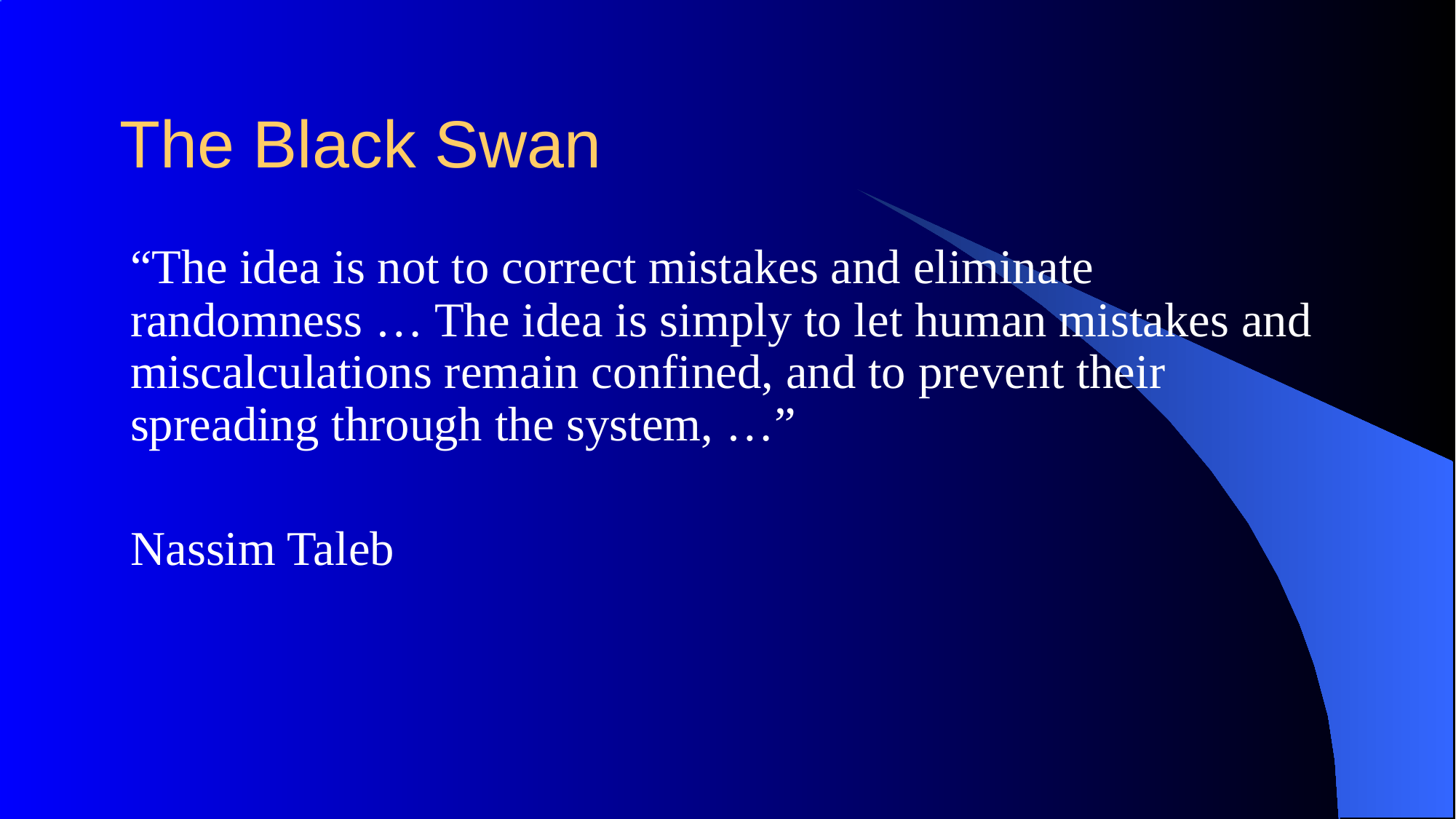

# The Black Swan
“The idea is not to correct mistakes and eliminate randomness … The idea is simply to let human mistakes and miscalculations remain confined, and to prevent their spreading through the system, …”

Nassim Taleb